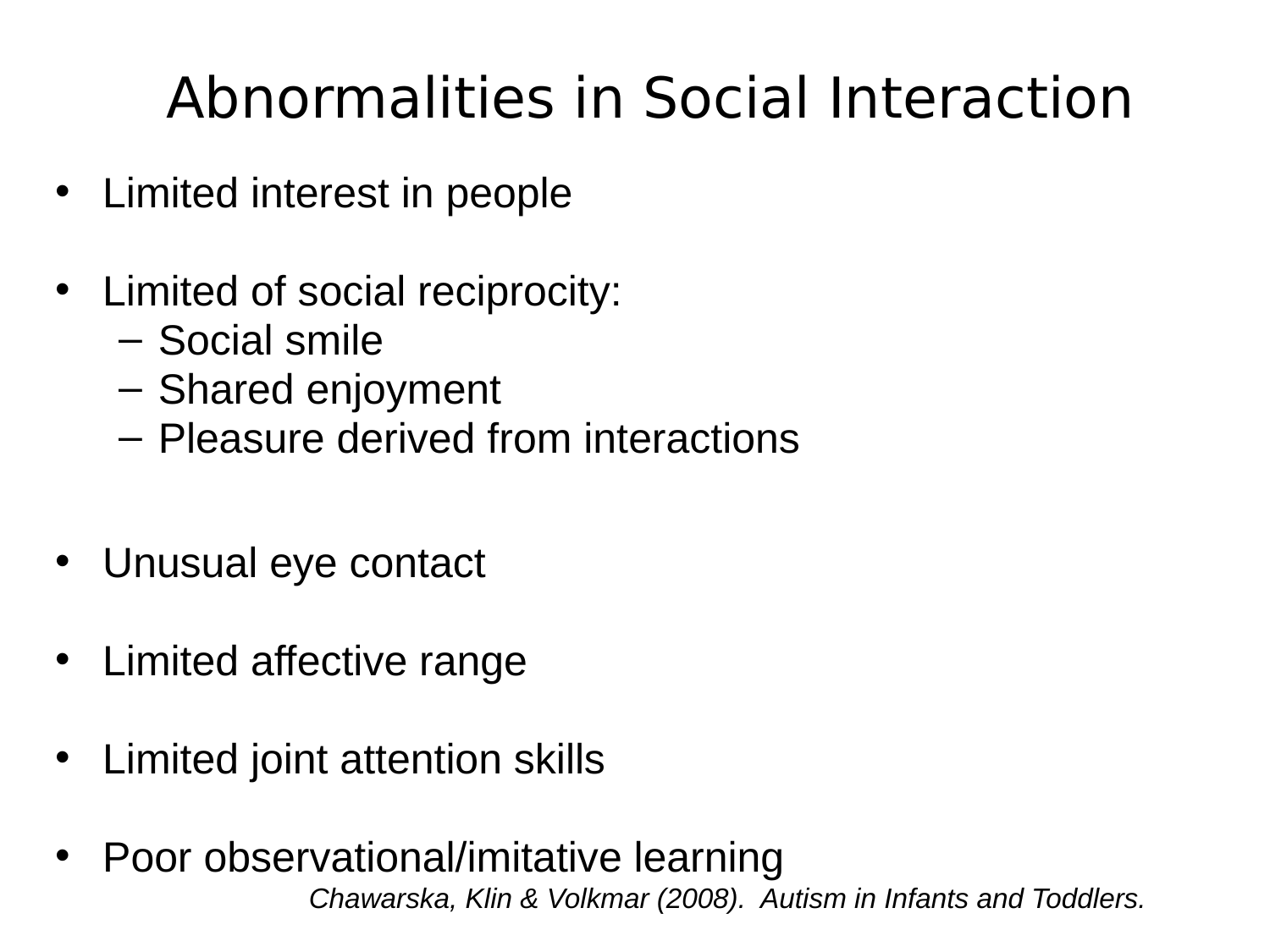

Abnormalities in Social Interaction
Limited interest in people

Limited of social reciprocity:
Social smile
Shared enjoyment
Pleasure derived from interactions

Unusual eye contact

Limited affective range

Limited joint attention skills

Poor observational/imitative learning
Chawarska, Klin & Volkmar (2008).  Autism in Infants and Toddlers.